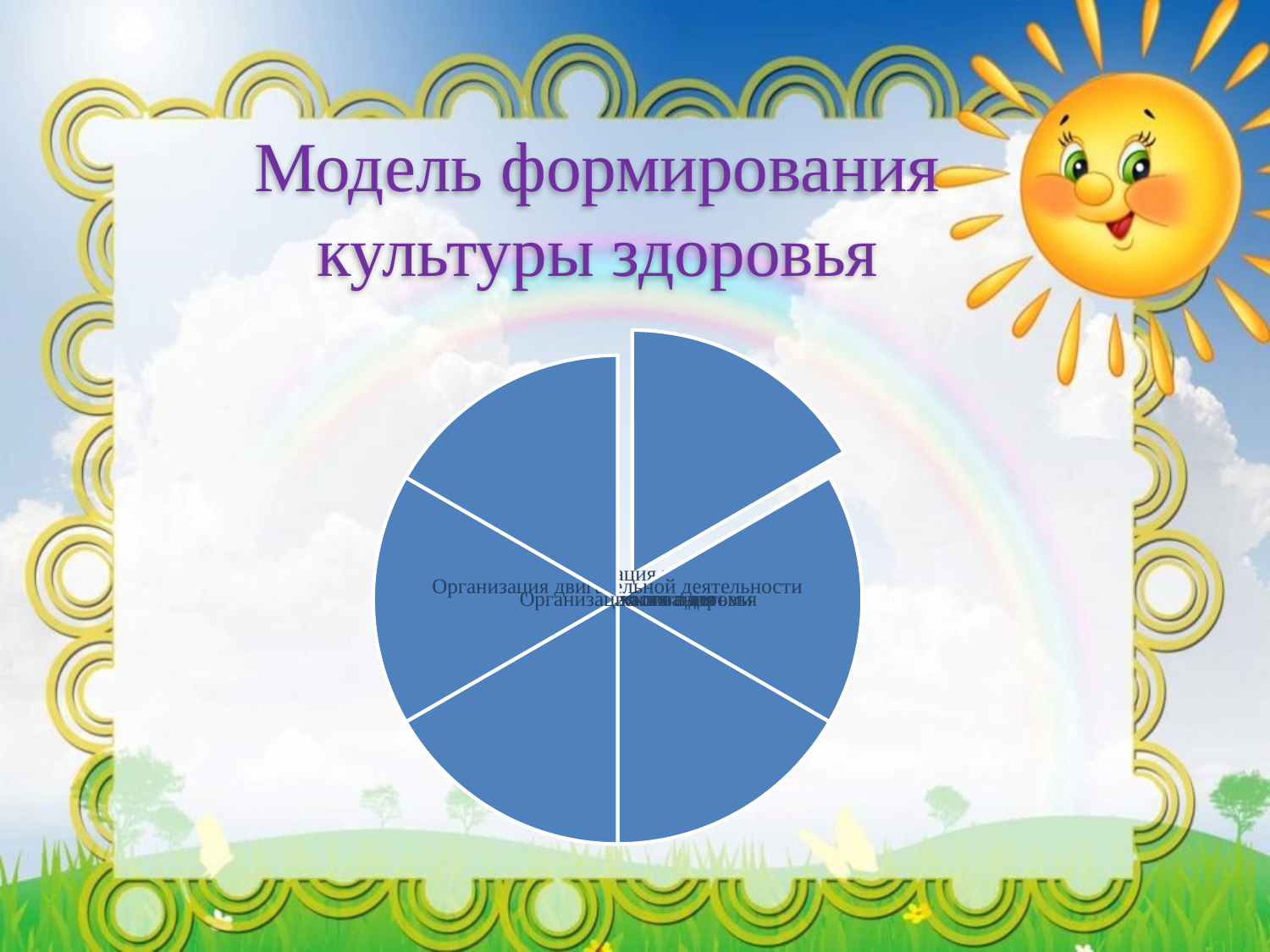

# Модель формирования культуры здоровья
Оптимизация режима
Развивающая работа с детьми
Система закаливания
Охрана психического здоровья
Организация двигательной деятельности
Организация питания